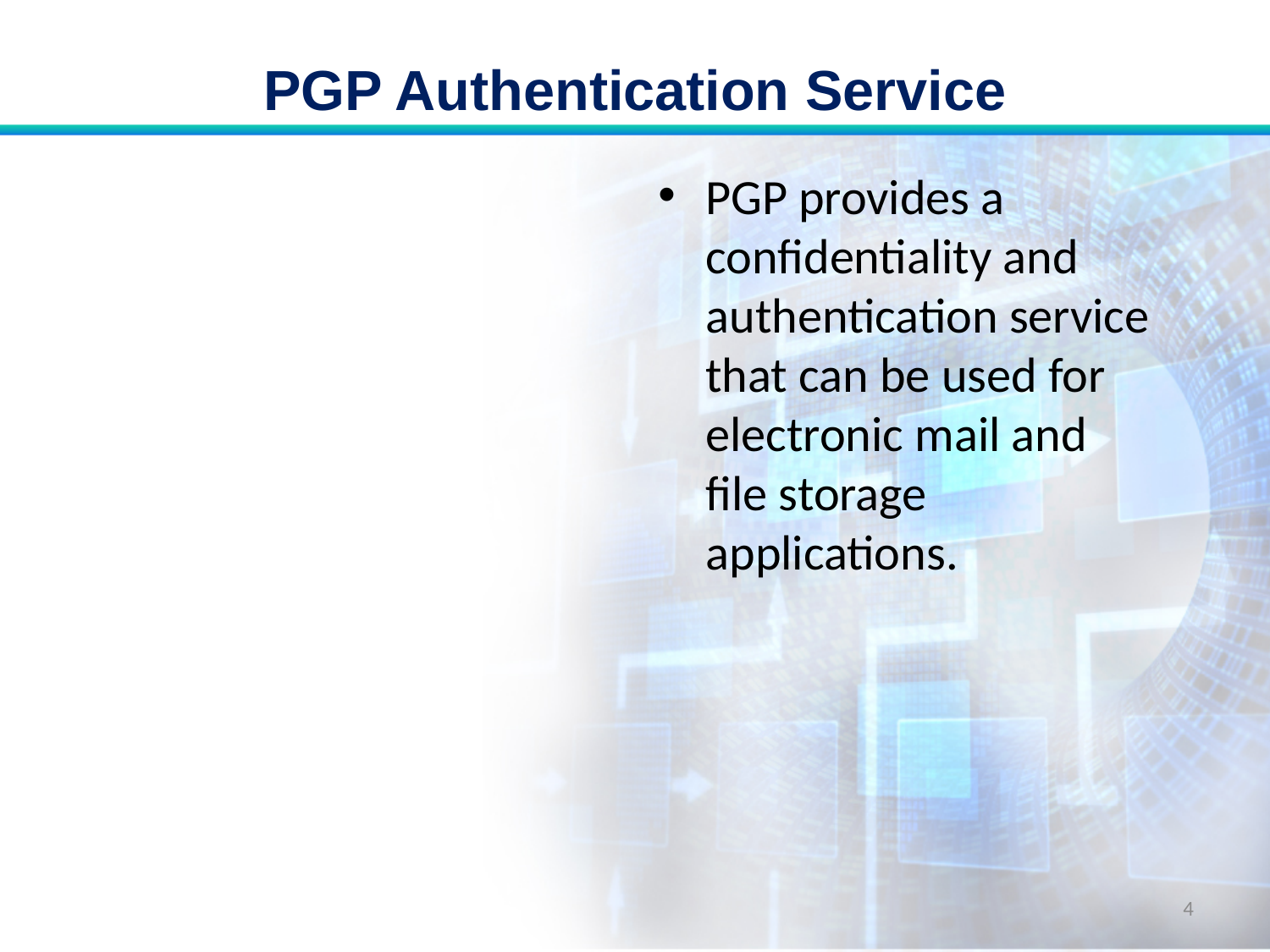

# PGP Authentication Service
PGP provides a confidentiality and authentication service that can be used for electronic mail and file storage applications.
4